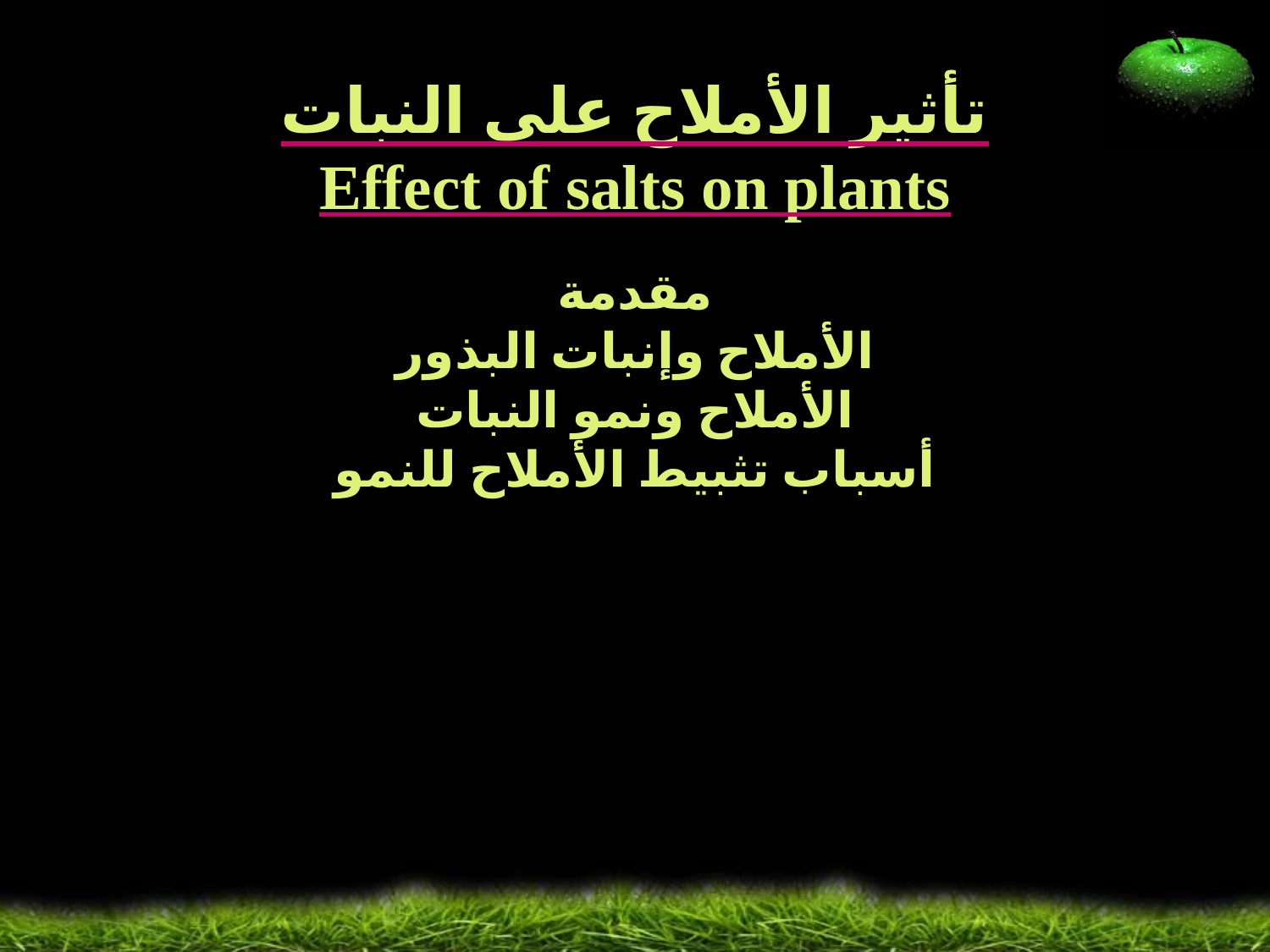

تأثير الأملاح على النبات
Effect of salts on plants

مقدمة
الأملاح وإنبات البذور
الأملاح ونمو النبات
أسباب تثبيط الأملاح للنمو